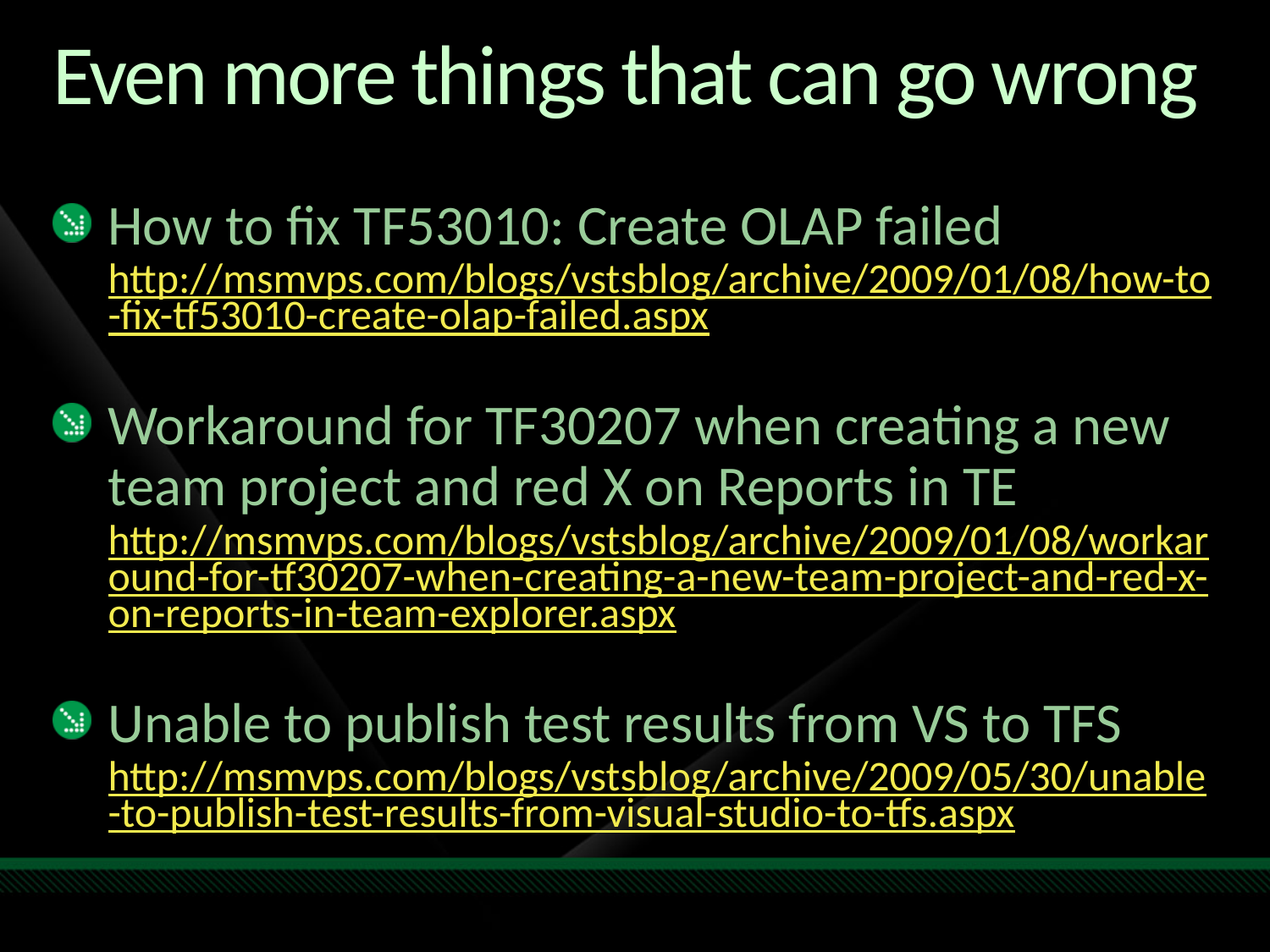

# Even more things that can go wrong
How to fix TF53010: Create OLAP failed
http://msmvps.com/blogs/vstsblog/archive/2009/01/08/how-to-fix-tf53010-create-olap-failed.aspx
Workaround for TF30207 when creating a new team project and red X on Reports in TE
http://msmvps.com/blogs/vstsblog/archive/2009/01/08/workaround-for-tf30207-when-creating-a-new-team-project-and-red-x-on-reports-in-team-explorer.aspx
Unable to publish test results from VS to TFS
http://msmvps.com/blogs/vstsblog/archive/2009/05/30/unable-to-publish-test-results-from-visual-studio-to-tfs.aspx